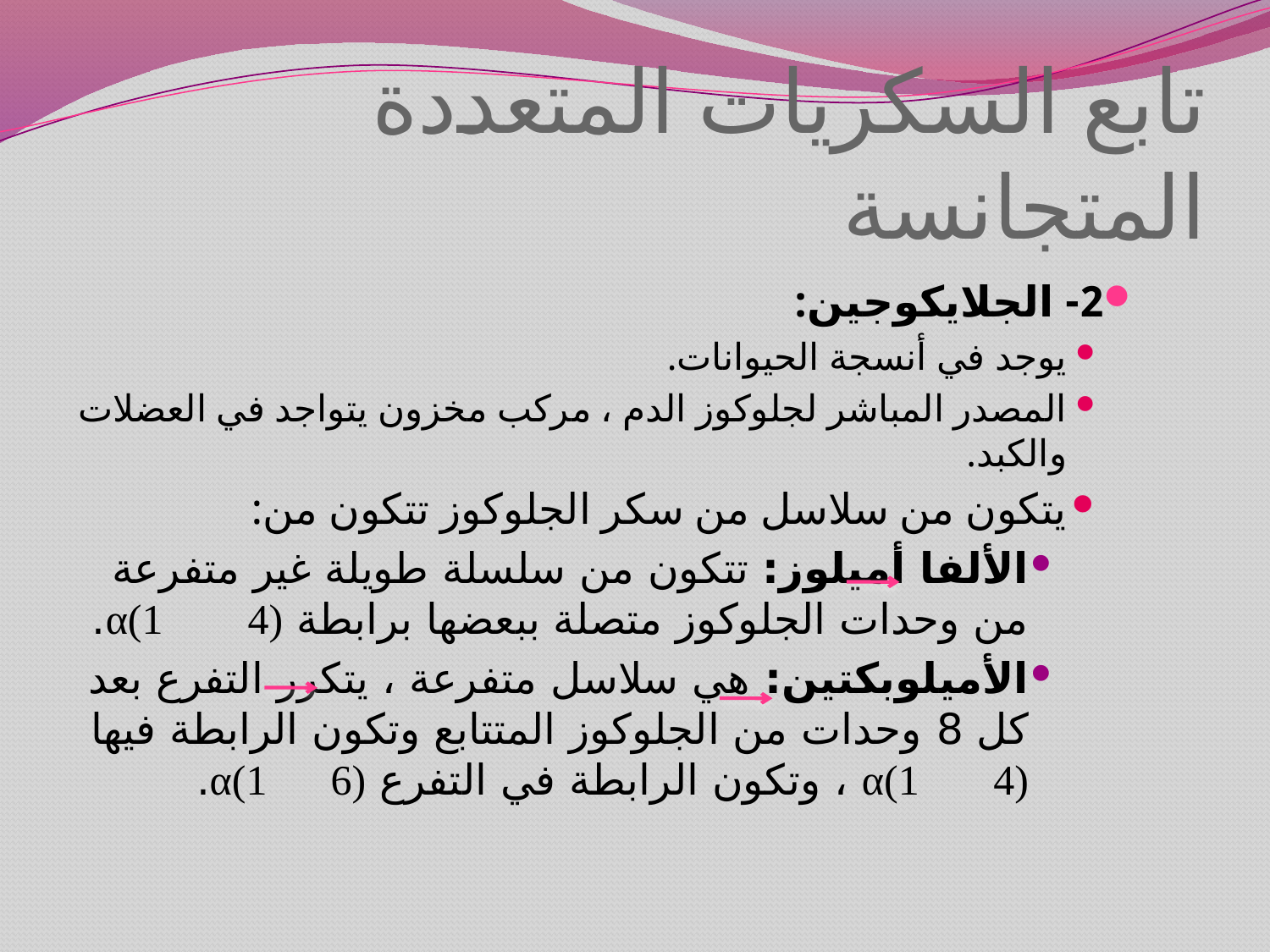

# تابع السكريات المتعددة المتجانسة
2- الجلايكوجين:
يوجد في أنسجة الحيوانات.
المصدر المباشر لجلوكوز الدم ، مركب مخزون يتواجد في العضلات والكبد.
يتكون من سلاسل من سكر الجلوكوز تتكون من:
الألفا أميلوز: تتكون من سلسلة طويلة غير متفرعة من وحدات الجلوكوز متصلة ببعضها برابطة α(1        4).
الأميلوبكتين: هي سلاسل متفرعة ، يتكرر التفرع بعد كل 8 وحدات من الجلوكوز المتتابع وتكون الرابطة فيها α(1       4) ، وتكون الرابطة في التفرع α(1      6).